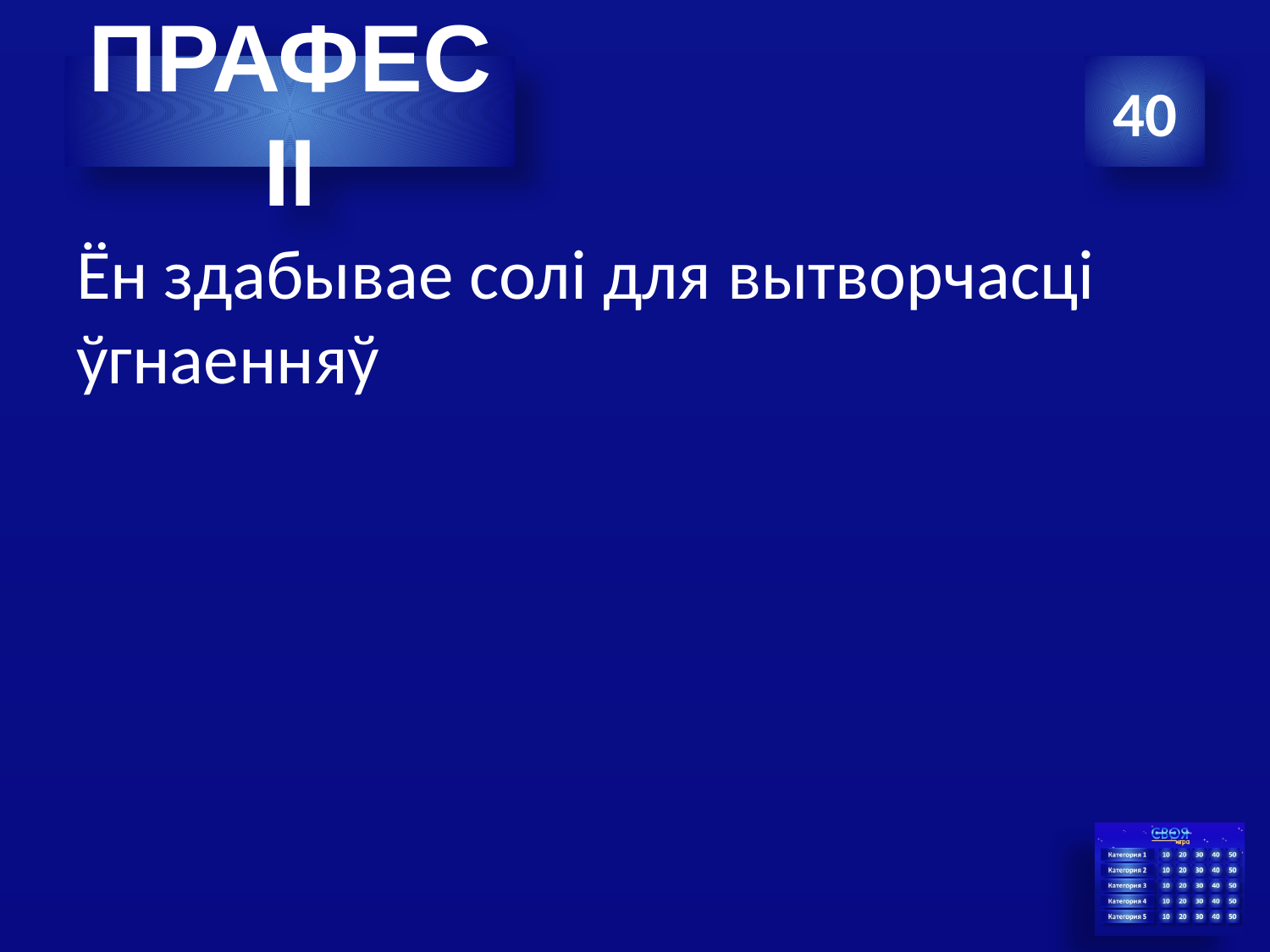

#
ПРАФЕСІІ
40
Ён здабывае солі для вытворчасці ўгнаенняў